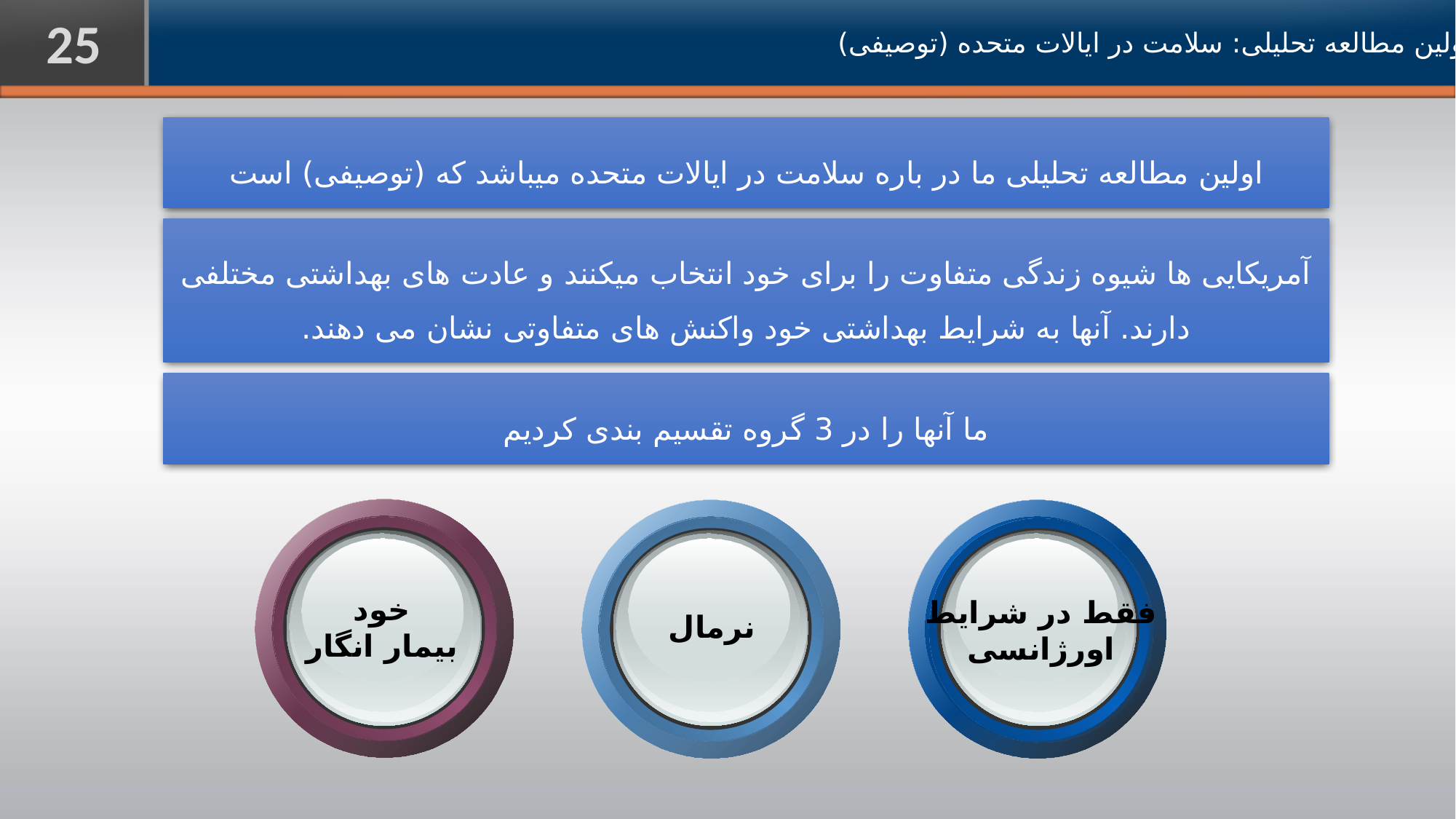

25
اولین مطالعه تحلیلی: سلامت در ایالات متحده (توصیفی)
اولین مطالعه تحلیلی ما در باره سلامت در ایالات متحده میباشد که (توصیفی) است
آمریکایی ها شیوه زندگی متفاوت را برای خود انتخاب میکنند و عادت های بهداشتی مختلفی دارند. آنها به شرایط بهداشتی خود واکنش های متفاوتی نشان می دهند.
ما آنها را در 3 گروه تقسیم بندی کردیم

خود
بیمار انگار
فقط در شرایط
اورژانسی
نرمال